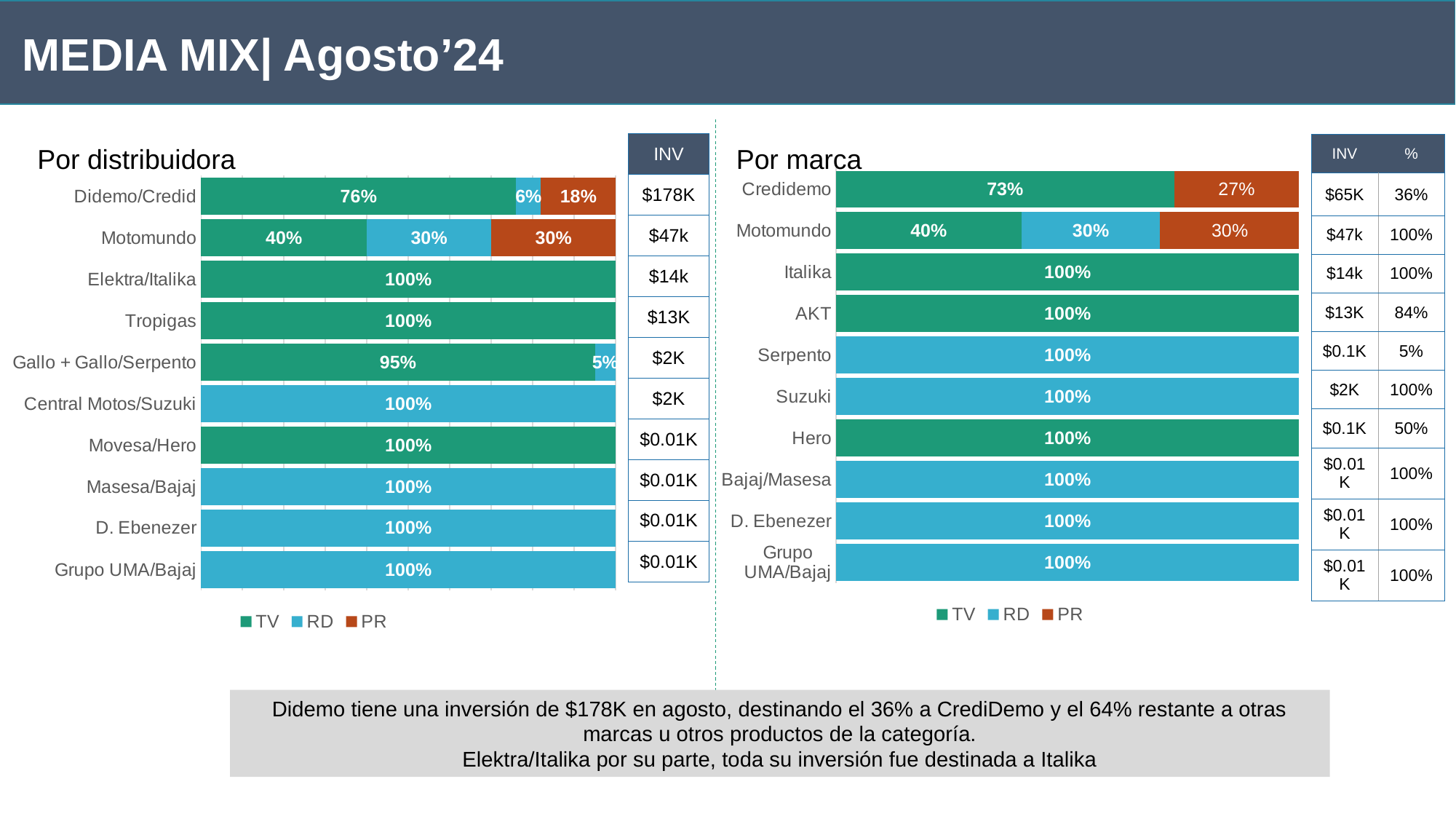

MEDIA MIX| Agosto’24
| INV |
| --- |
| $178K |
| $47k |
| $14k |
| $13K |
| $2K |
| $2K |
| $0.01K |
| $0.01K |
| $0.01K |
| $0.01K |
| INV | % |
| --- | --- |
| $65K | 36% |
| $47k | 100% |
| $14k | 100% |
| $13K | 84% |
| $0.1K | 5% |
| $2K | 100% |
| $0.1K | 50% |
| $0.01K | 100% |
| $0.01K | 100% |
| $0.01K | 100% |
Por distribuidora
Por marca

### Chart

| Category | TV | RD | PR |
|---|---|---|---|
| Credidemo | 0.73 | None | 0.27 |
| Motomundo | 0.4 | 0.3 | 0.3 |
| Italika | 1.0 | None | None |
| AKT | 1.0 | None | None |
| Serpento | None | 1.0 | None |
| Suzuki | None | 1.0 | None |
| Hero | 1.0 | None | None |
| Bajaj/Masesa | None | 1.0 | None |
| D. Ebenezer | None | 1.0 | None |
| Grupo UMA/Bajaj | None | 1.0 | None |

### Chart

| Category | TV | RD | PR |
|---|---|---|---|
| Didemo/Credid | 0.76 | 0.06 | 0.18 |
| Motomundo | 0.4 | 0.3 | 0.3 |
| Elektra/Italika | 1.0 | None | None |
| Tropigas | 1.0 | None | None |
| Gallo + Gallo/Serpento | 0.95 | 0.05 | None |
| Central Motos/Suzuki | None | 1.0 | None |
| Movesa/Hero | 1.0 | None | None |
| Masesa/Bajaj | None | 1.0 | None |
| D. Ebenezer | None | 1.0 | None |
| Grupo UMA/Bajaj | None | 1.0 | None |
Didemo tiene una inversión de $178K en agosto, destinando el 36% a CrediDemo y el 64% restante a otras marcas u otros productos de la categoría.
Elektra/Italika por su parte, toda su inversión fue destinada a Italika